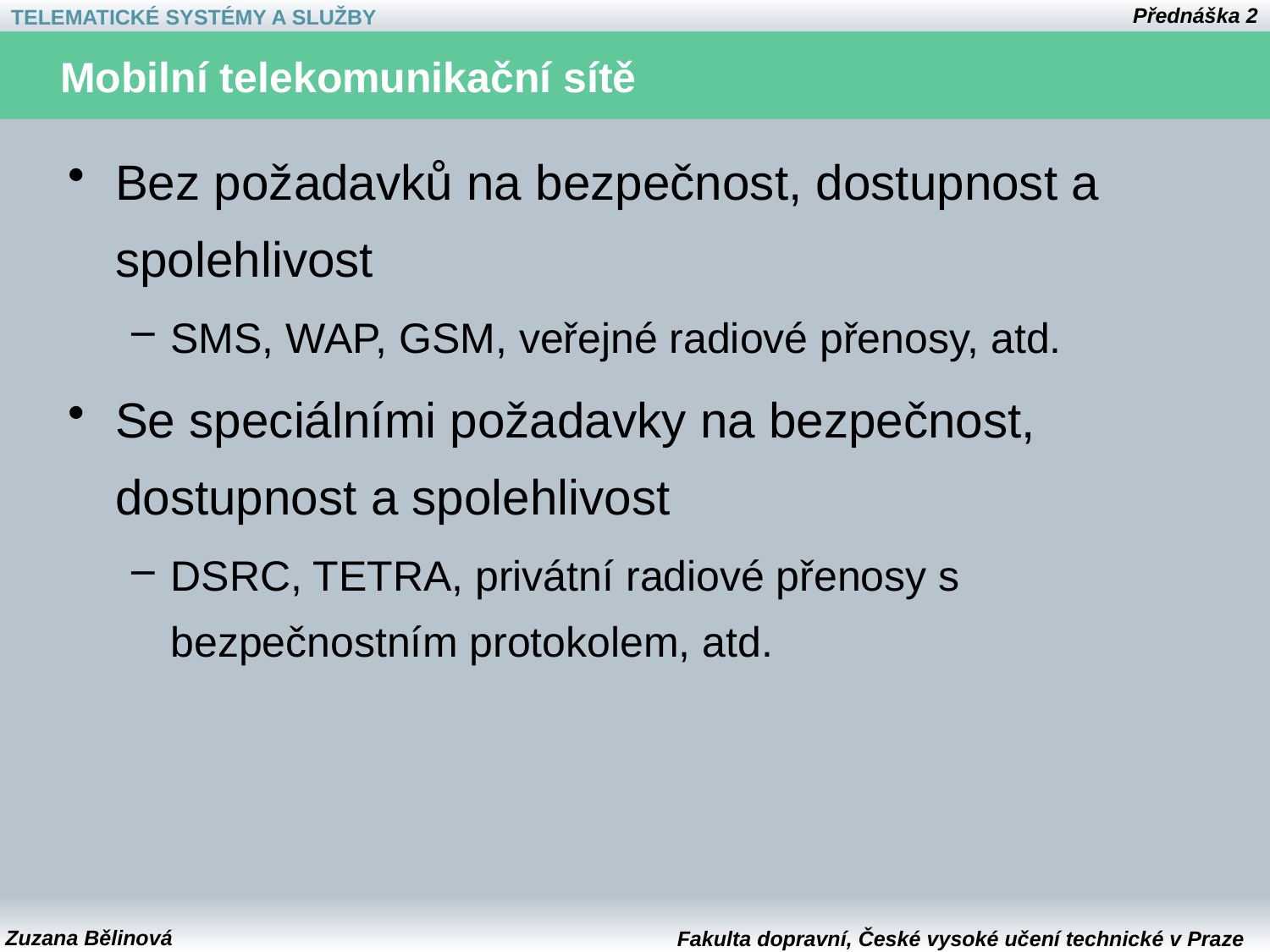

# Mobilní telekomunikační sítě
Bez požadavků na bezpečnost, dostupnost a spolehlivost
SMS, WAP, GSM, veřejné radiové přenosy, atd.
Se speciálními požadavky na bezpečnost, dostupnost a spolehlivost
DSRC, TETRA, privátní radiové přenosy s bezpečnostním protokolem, atd.